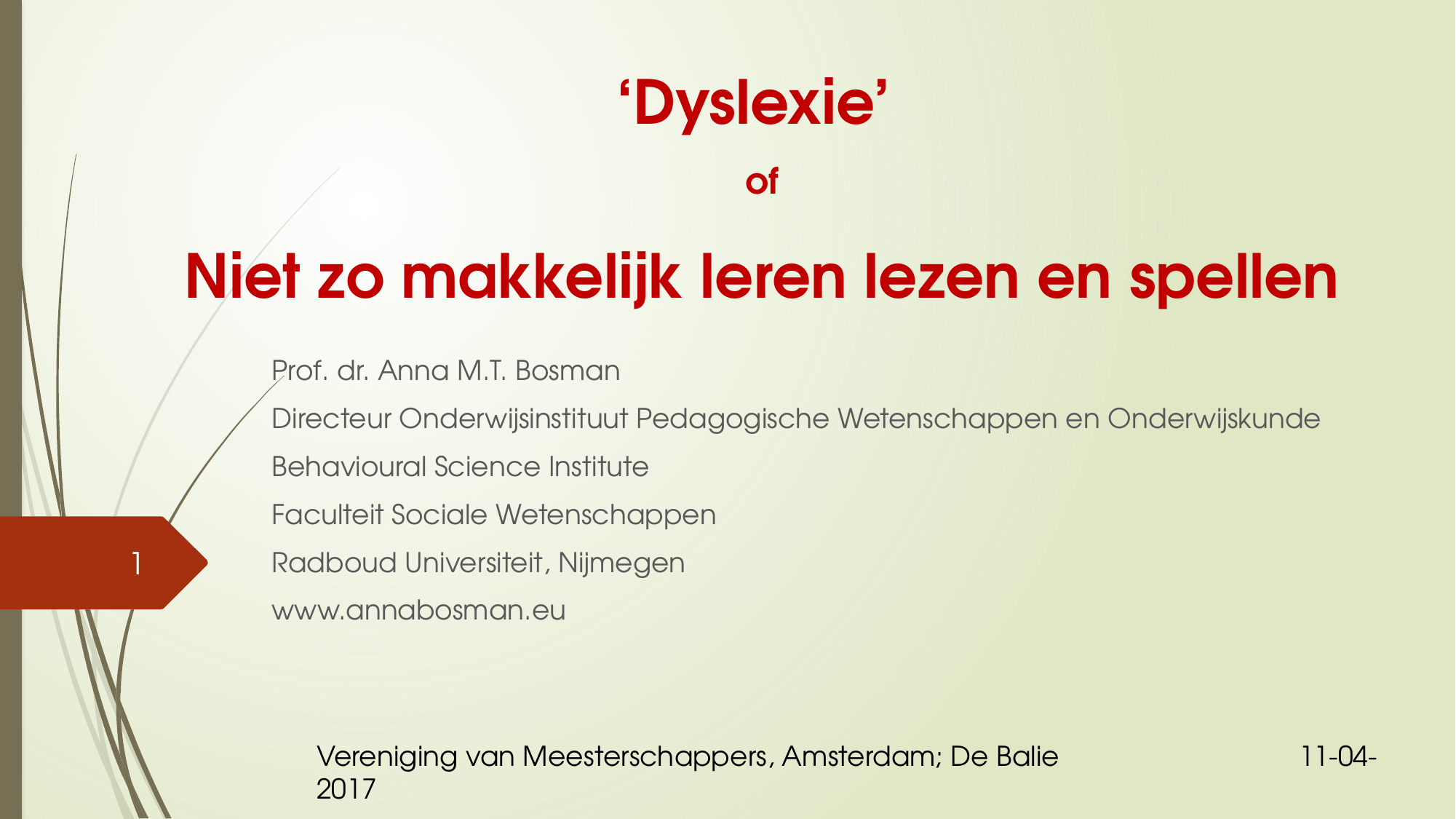

# ‘Dyslexie’ of Niet zo makkelijk leren lezen en spellen
Prof. dr. Anna M.T. Bosman
Directeur Onderwijsinstituut Pedagogische Wetenschappen en Onderwijskunde
Behavioural Science Institute
Faculteit Sociale Wetenschappen
Radboud Universiteit, Nijmegen
www.annabosman.eu
1
Vereniging van Meesterschappers, Amsterdam; De Balie 			11-04-2017